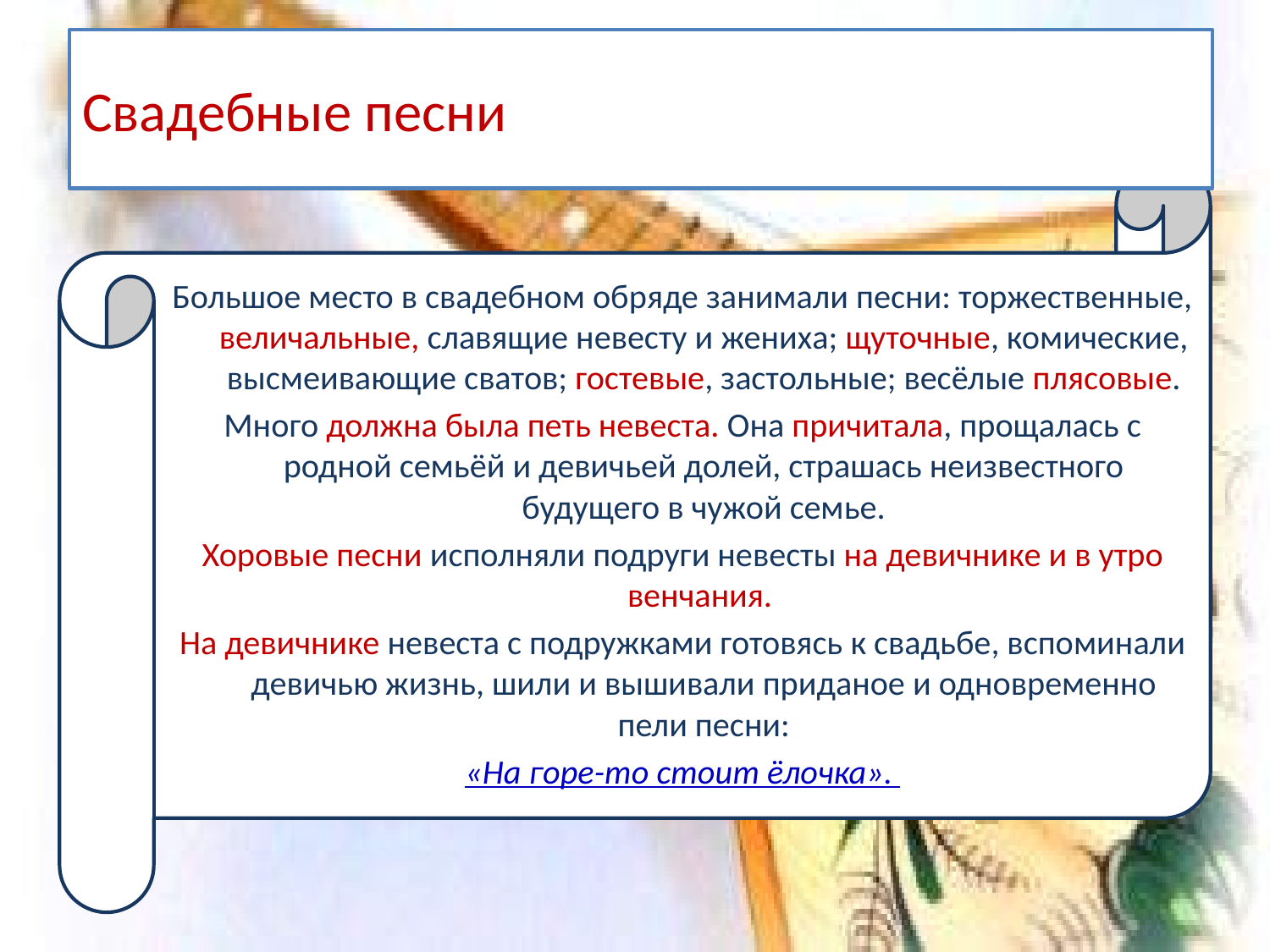

# Свадебные песни

Большое место в свадебном обряде занимали песни: торжественные, величальные, славящие невесту и жениха; щуточные, комические, высмеивающие сватов; гостевые, застольные; весёлые плясовые.
Много должна была петь невеста. Она причитала, прощалась с родной семьёй и девичьей долей, страшась неизвестного будущего в чужой семье.
Хоровые песни исполняли подруги невесты на девичнике и в утро венчания.
На девичнике невеста с подружками готовясь к свадьбе, вспоминали девичью жизнь, шили и вышивали приданое и одновременно пели песни:
«На горе-то стоит ёлочка».